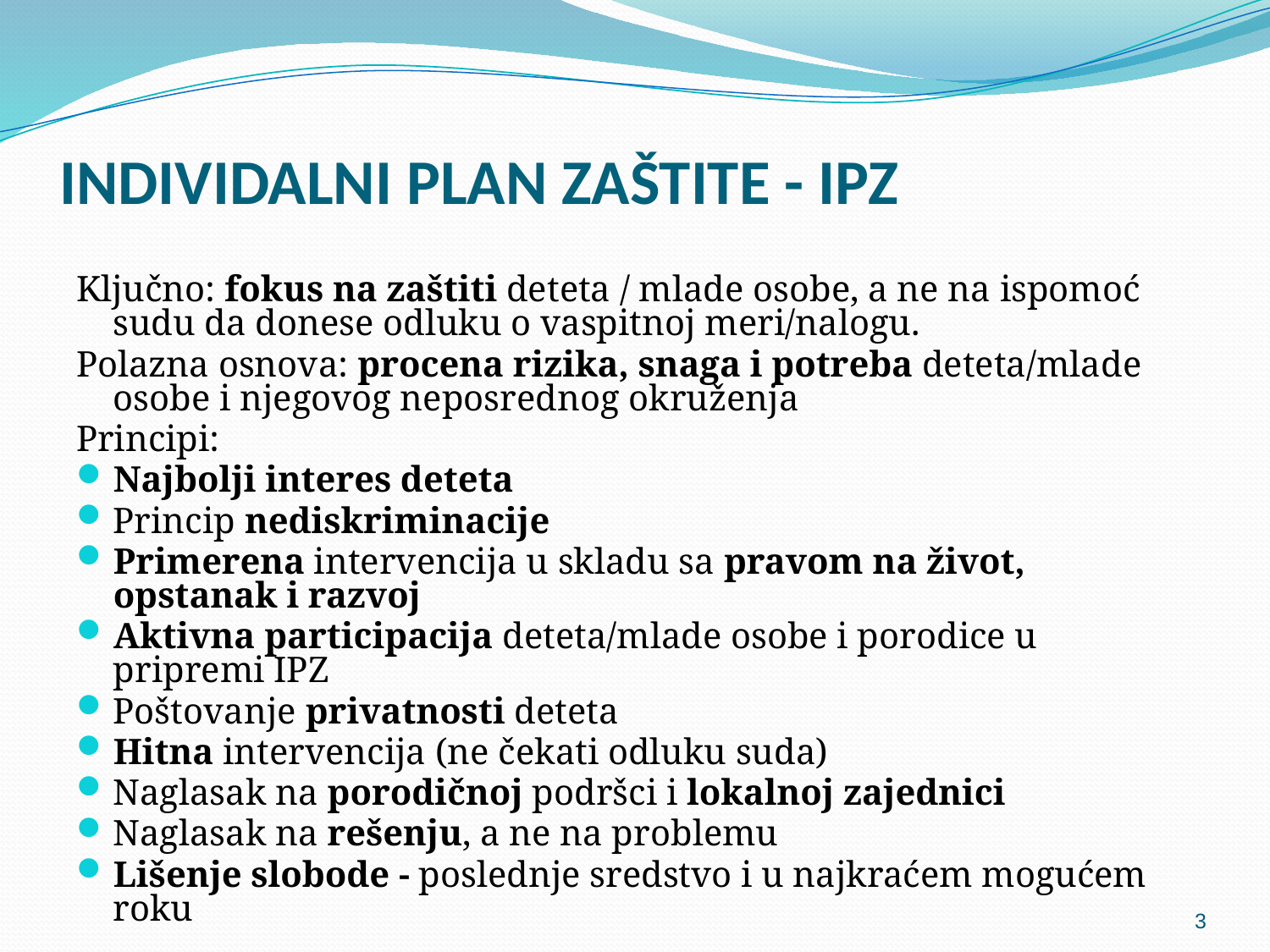

# INDIVIDALNI PLAN ZAŠTITE - IPZ
Ključno: fokus na zaštiti deteta / mlade osobe, a ne na ispomoć sudu da donese odluku o vaspitnoj meri/nalogu.
Polazna osnova: procena rizika, snaga i potreba deteta/mlade osobe i njegovog neposrednog okruženja
Principi:
Najbolji interes deteta
Princip nediskriminacije
Primerena intervencija u skladu sa pravom na život, opstanak i razvoj
Aktivna participacija deteta/mlade osobe i porodice u pripremi IPZ
Poštovanje privatnosti deteta
Hitna intervencija (ne čekati odluku suda)
Naglasak na porodičnoj podršci i lokalnoj zajednici
Naglasak na rešenju, a ne na problemu
Lišenje slobode - poslednje sredstvo i u najkraćem mogućem roku

3